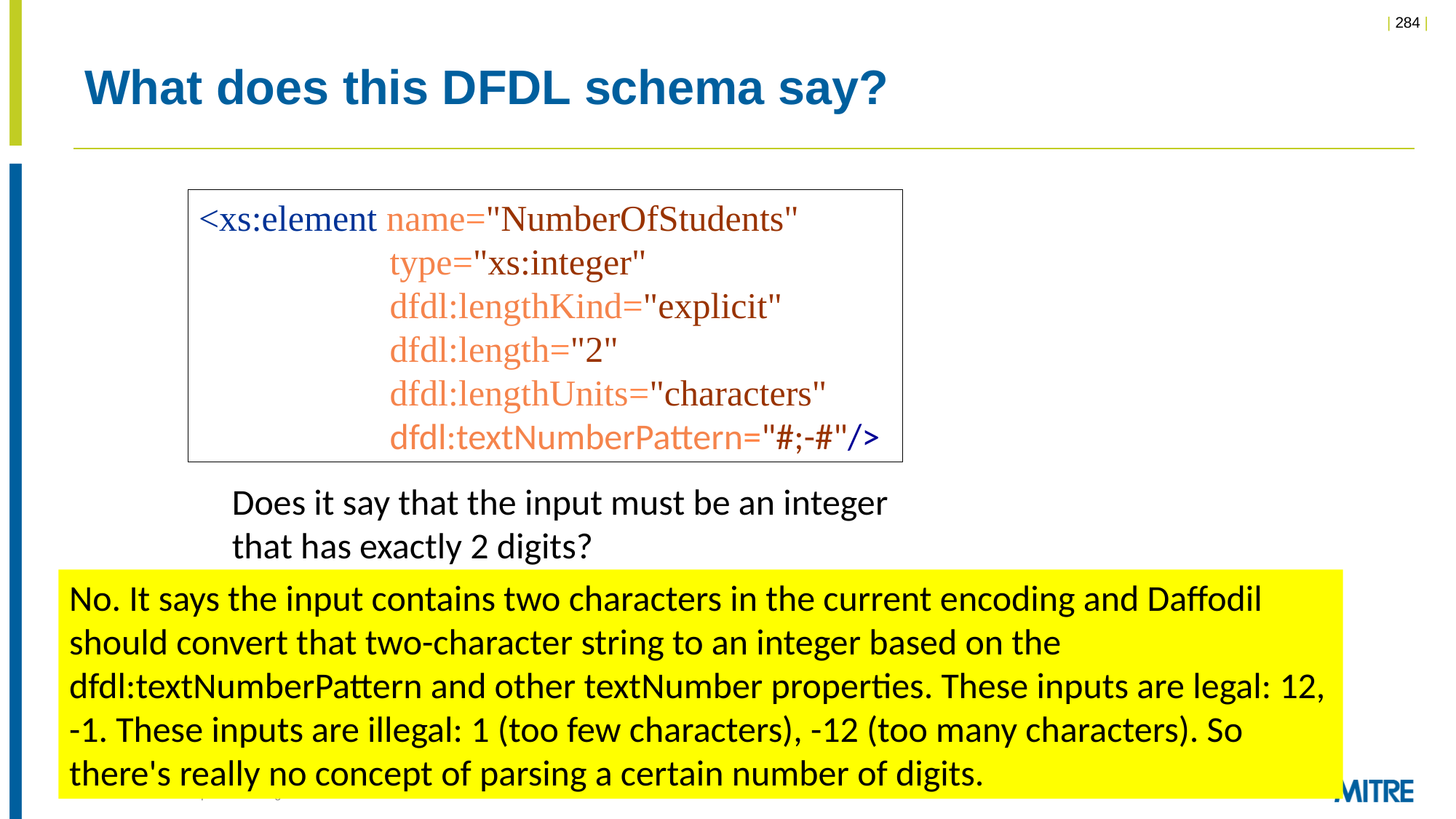

# What does this DFDL schema say?
<xs:element name="NumberOfStudents"
    	         type="xs:integer"
    	         dfdl:lengthKind="explicit"
    	         dfdl:length="2"
    	         dfdl:lengthUnits="characters"
	          dfdl:textNumberPattern="#;-#"/>
Does it say that the input must be an integer that has exactly 2 digits?
No. It says the input contains two characters in the current encoding and Daffodil should convert that two-character string to an integer based on the dfdl:textNumberPattern and other textNumber properties. These inputs are legal: 12, -1. These inputs are illegal: 1 (too few characters), -12 (too many characters). So there's really no concept of parsing a certain number of digits.
© 2019 The MITRE Corporation. All rights reserved.